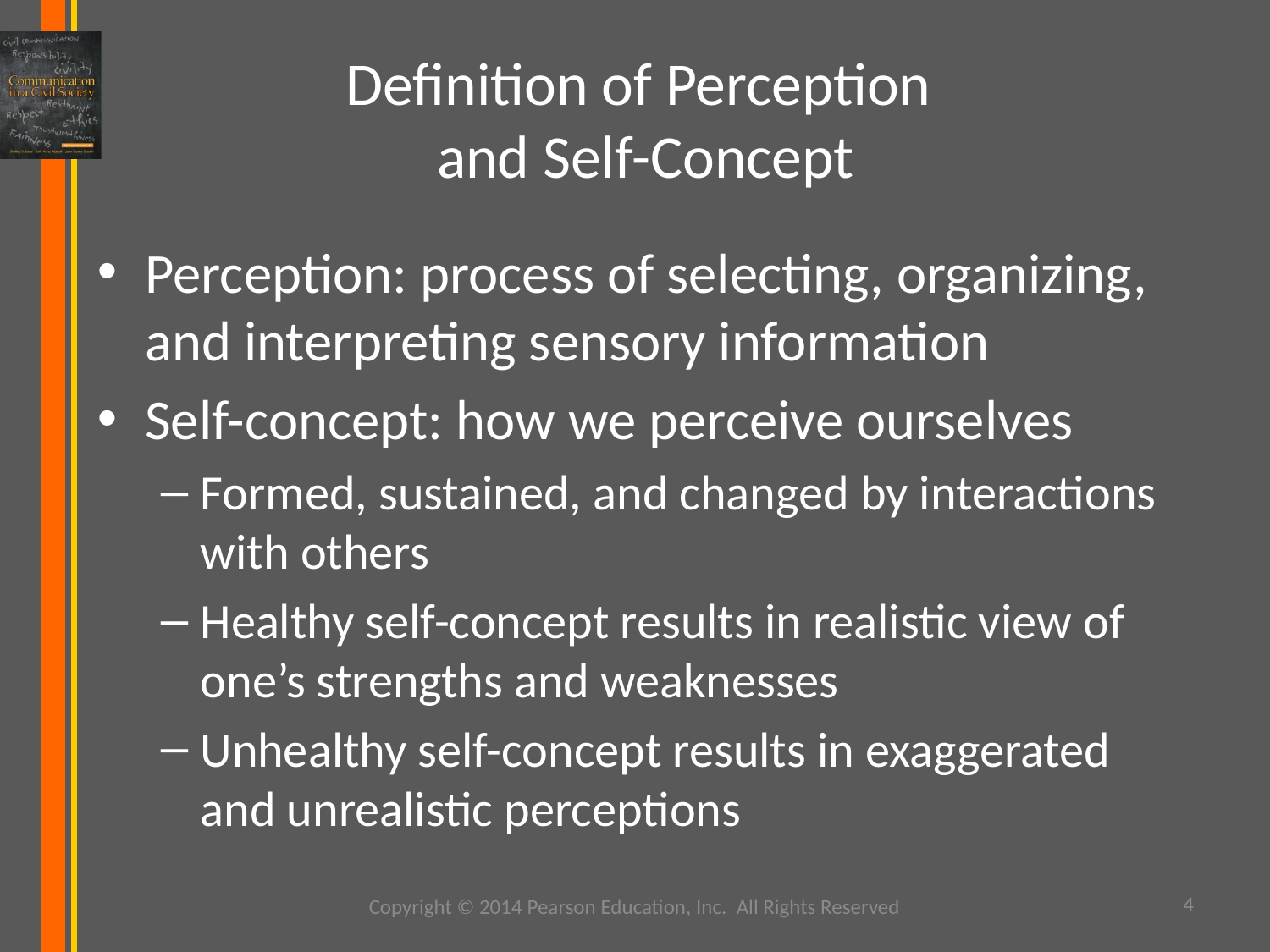

# Definition of Perception and Self-Concept
Perception: process of selecting, organizing, and interpreting sensory information
Self-concept: how we perceive ourselves
Formed, sustained, and changed by interactions with others
Healthy self-concept results in realistic view of one’s strengths and weaknesses
Unhealthy self-concept results in exaggerated and unrealistic perceptions
Copyright © 2014 Pearson Education, Inc.  All Rights Reserved
4